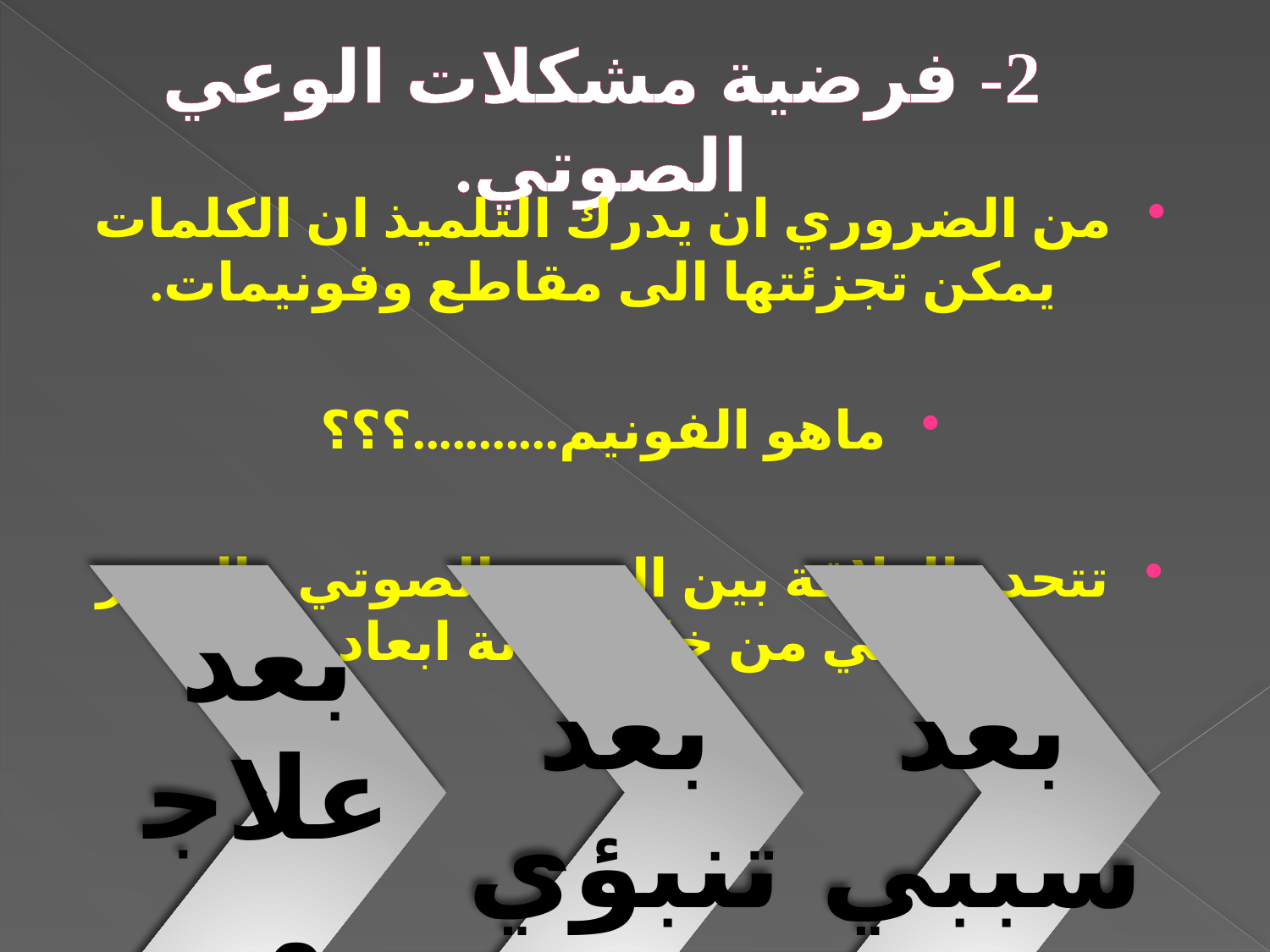

# 2- فرضية مشكلات الوعي الصوتي.
من الضروري ان يدرك التلميذ ان الكلمات يمكن تجزئتها الى مقاطع وفونيمات.

ماهو الفونيم...........؟؟؟

تتحدد العلاقة بين الوعي الصوتي والعسر القرائي من خلال ثلاثة ابعاد وهي:

بعد سببي